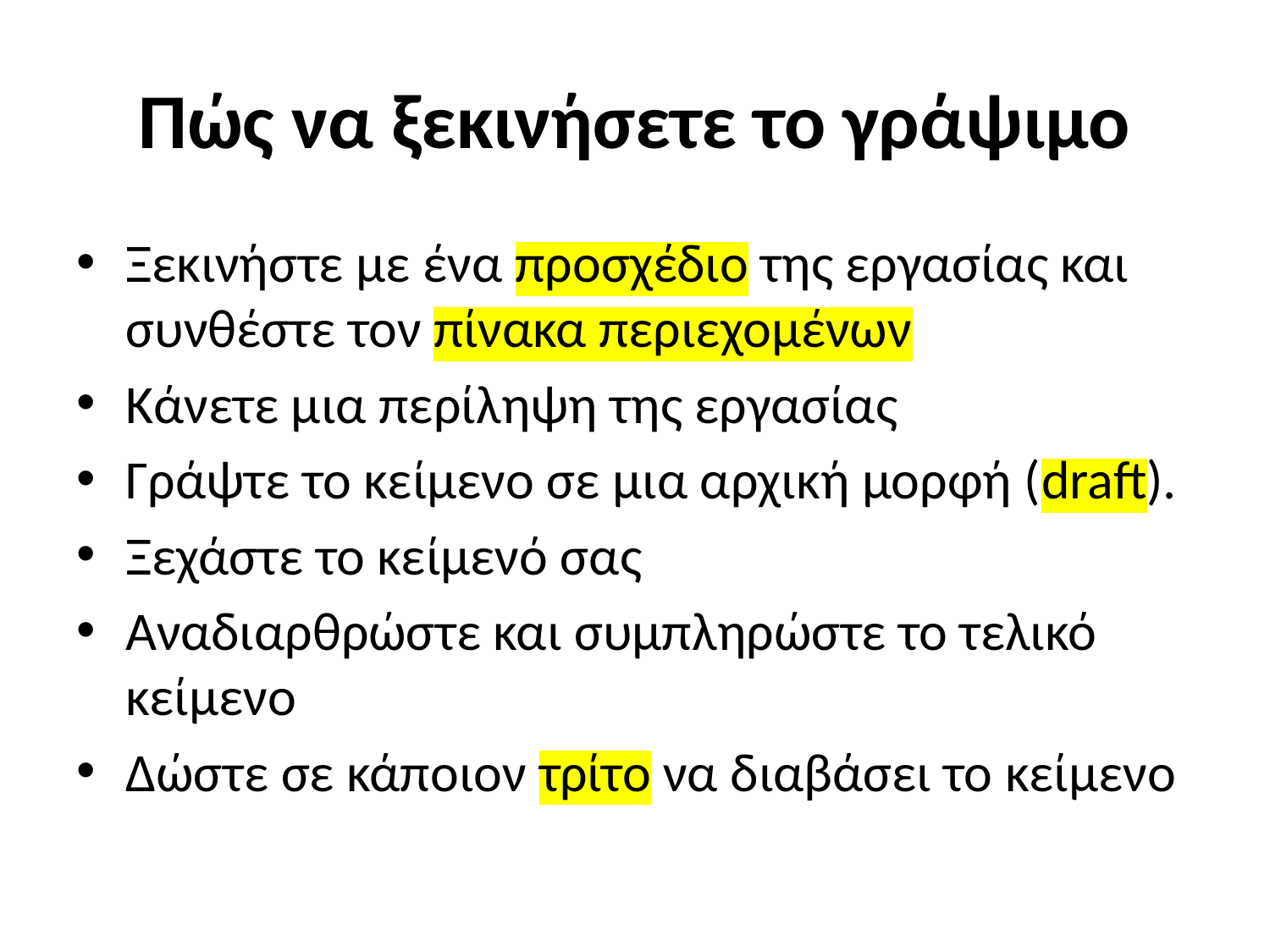

# Πώς να ξεκινήσετε το γράψιμο
Ξεκινήστε με ένα προσχέδιο της εργασίας και συνθέστε τον πίνακα περιεχομένων
Kάνετε μια περίληψη της εργασίας
Γράψτε το κείμενο σε μια αρχική μορφή (draft).
Ξεχάστε το κείμενό σας
Aναδιαρθρώστε και συμπληρώστε το τελικό κείμενο
Δώστε σε κάποιον τρίτο να διαβάσει το κείμενο